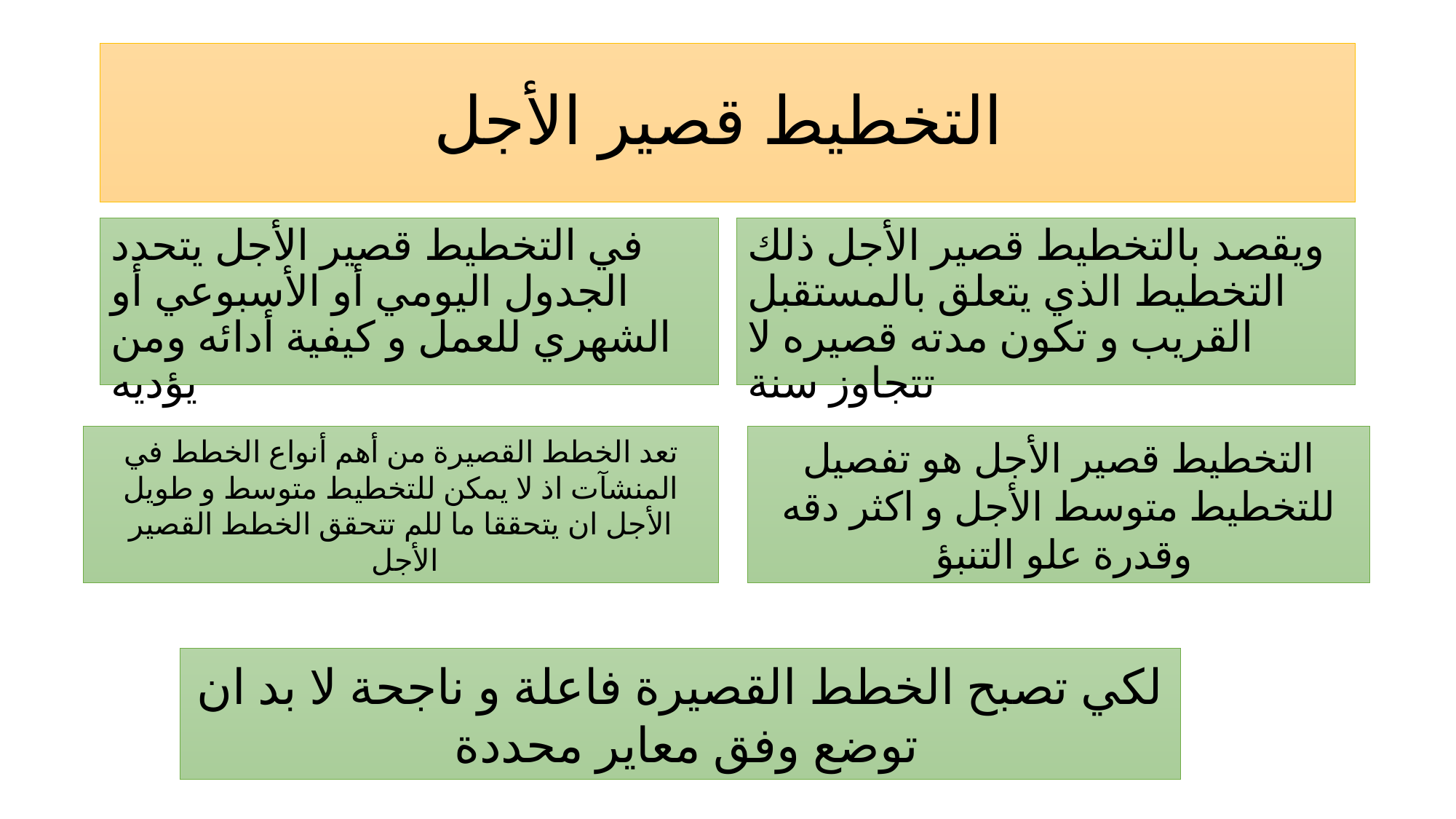

# التخطيط قصير الأجل
في التخطيط قصير الأجل يتحدد الجدول اليومي أو الأسبوعي أو الشهري للعمل و كيفية أدائه ومن يؤديه
ويقصد بالتخطيط قصير الأجل ذلك التخطيط الذي يتعلق بالمستقبل القريب و تكون مدته قصيره لا تتجاوز سنة
تعد الخطط القصيرة من أهم أنواع الخطط في المنشآت اذ لا يمكن للتخطيط متوسط و طويل الأجل ان يتحققا ما للم تتحقق الخطط القصير الأجل
التخطيط قصير الأجل هو تفصيل للتخطيط متوسط الأجل و اكثر دقه وقدرة علو التنبؤ
لكي تصبح الخطط القصيرة فاعلة و ناجحة لا بد ان توضع وفق معاير محددة